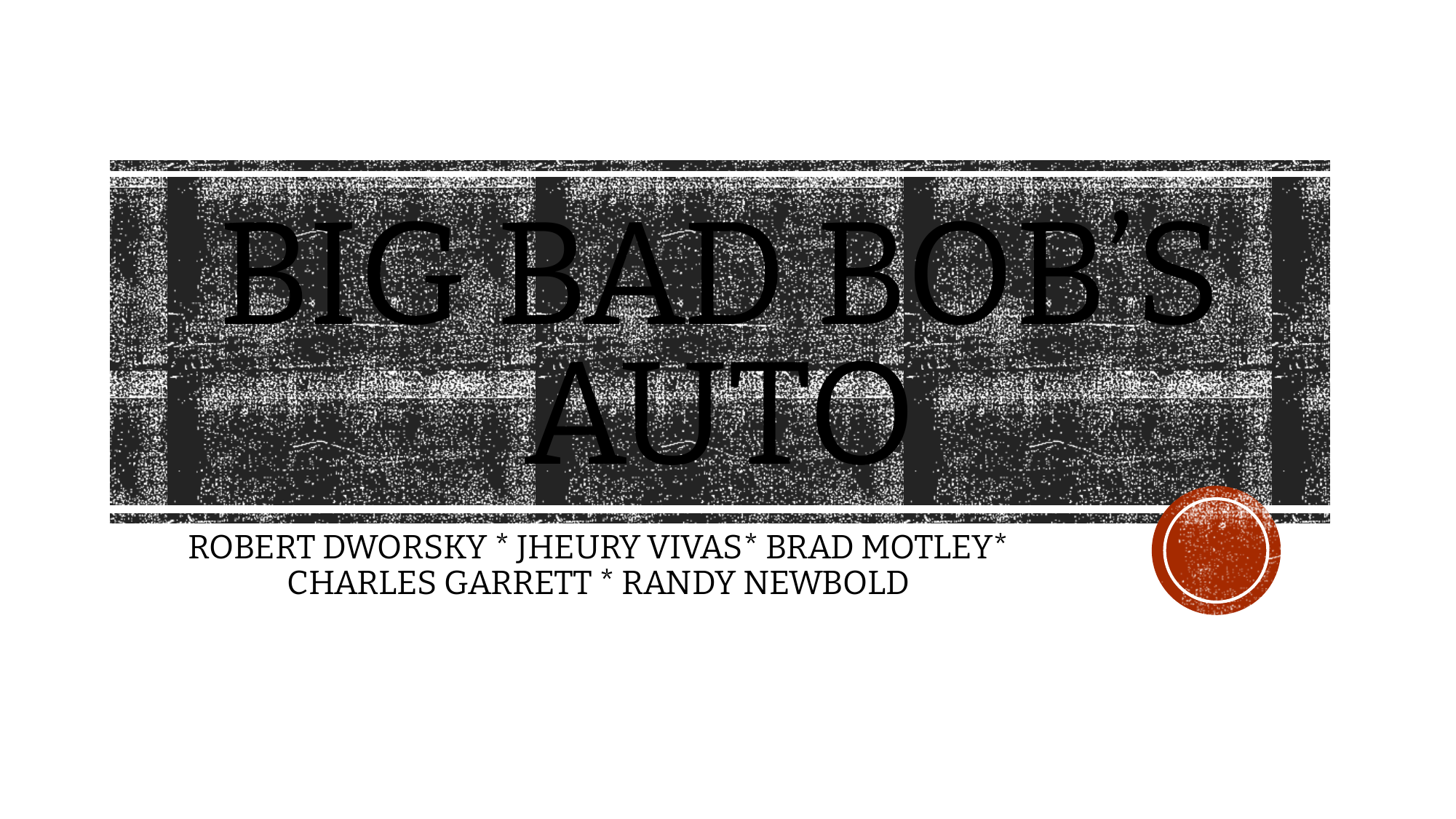

# Big bad bob’s AUTO
ROBERT DWORSKY * JHEURY VIVAS* BRAD MOTLEY* CHARLES GARRETT * RANDY NEWBOLD